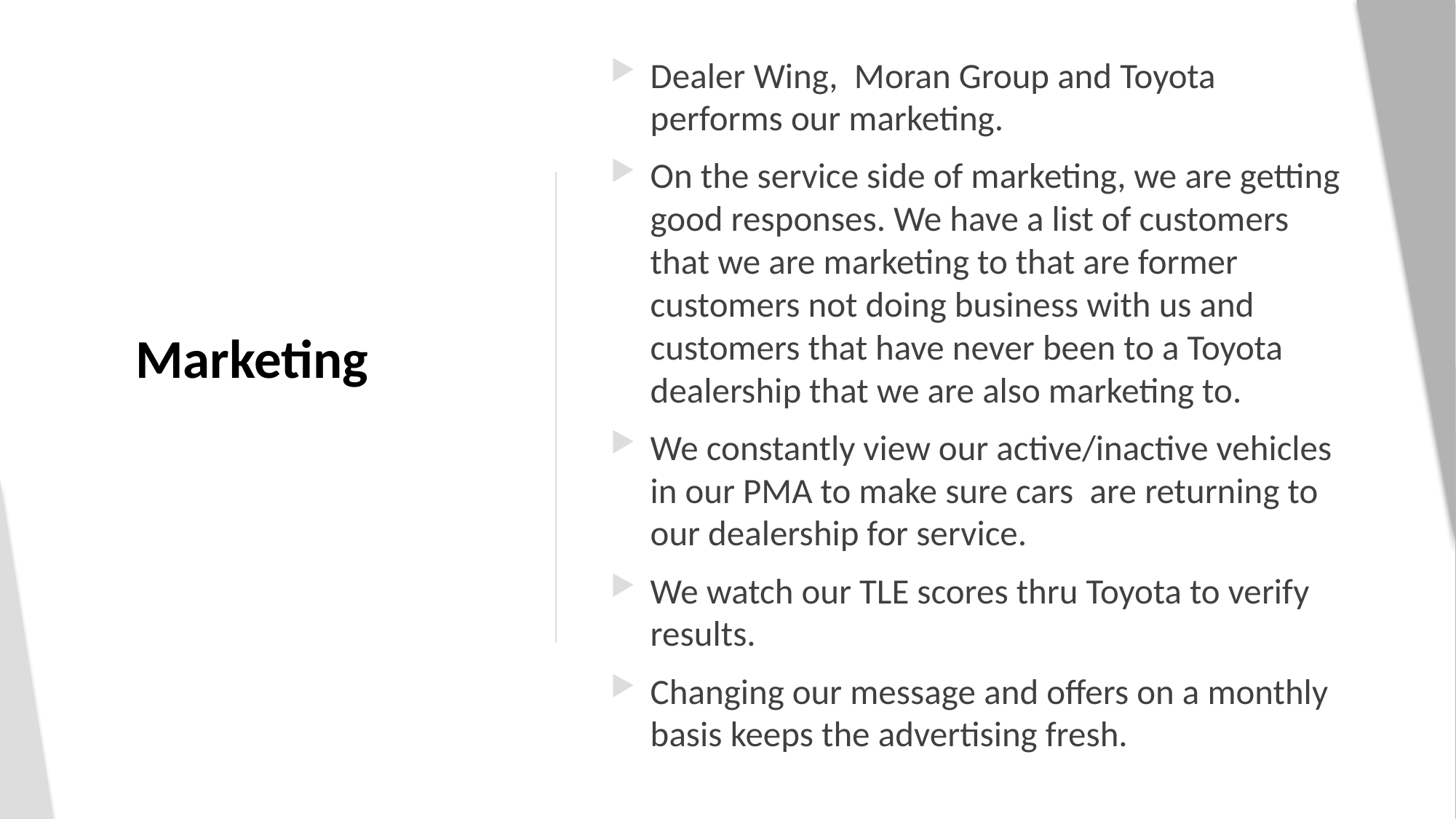

Dealer Wing,  Moran Group and Toyota performs our marketing.
On the service side of marketing, we are getting good responses. We have a list of customers that we are marketing to that are former customers not doing business with us and customers that have never been to a Toyota dealership that we are also marketing to.
We constantly view our active/inactive vehicles in our PMA to make sure cars  are returning to our dealership for service.
We watch our TLE scores thru Toyota to verify results.
Changing our message and offers on a monthly basis keeps the advertising fresh.

# Marketing